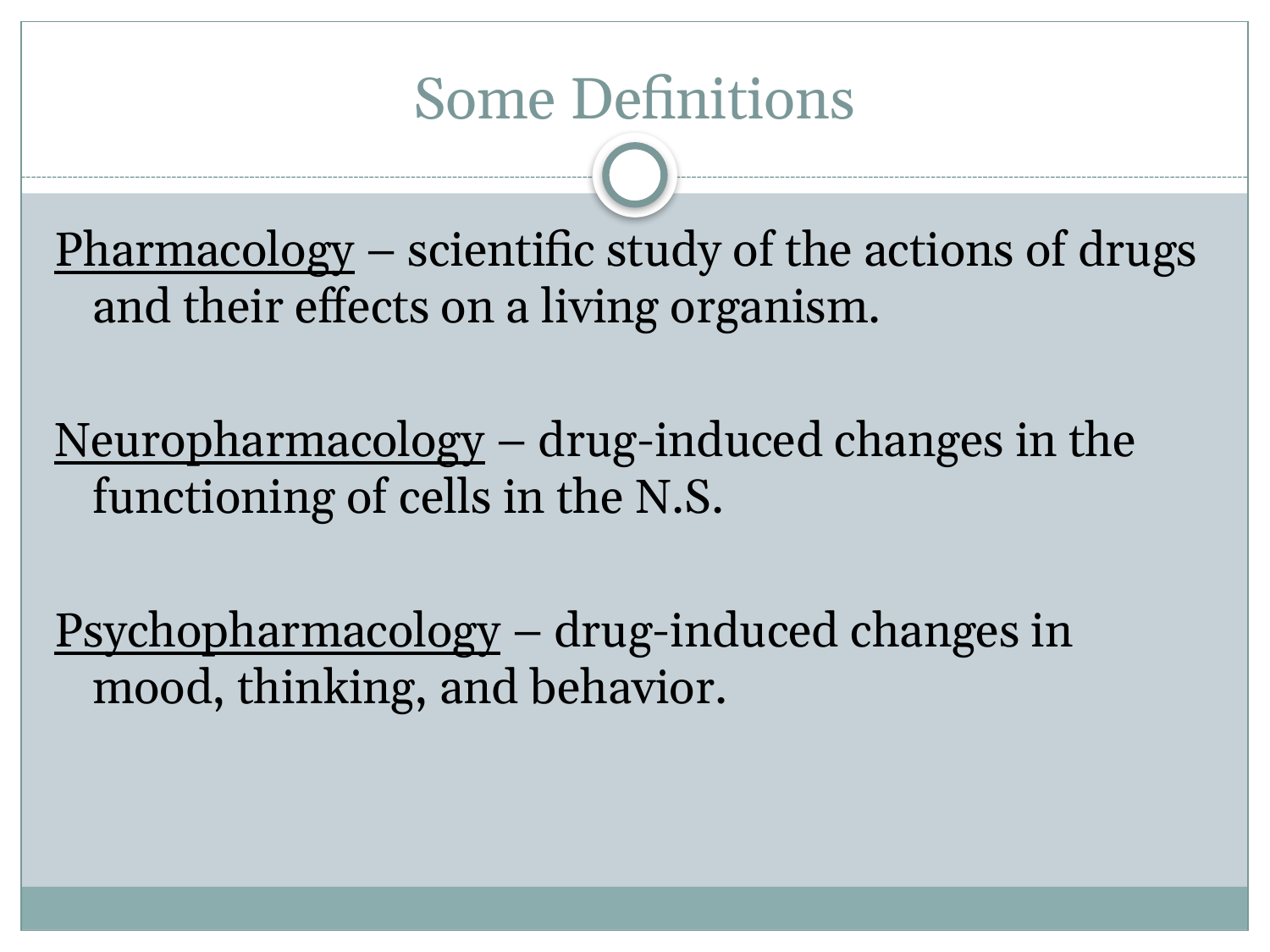

# Some Definitions
Pharmacology – scientific study of the actions of drugs and their effects on a living organism.

Neuropharmacology – drug-induced changes in the functioning of cells in the N.S.

Psychopharmacology – drug-induced changes in mood, thinking, and behavior.